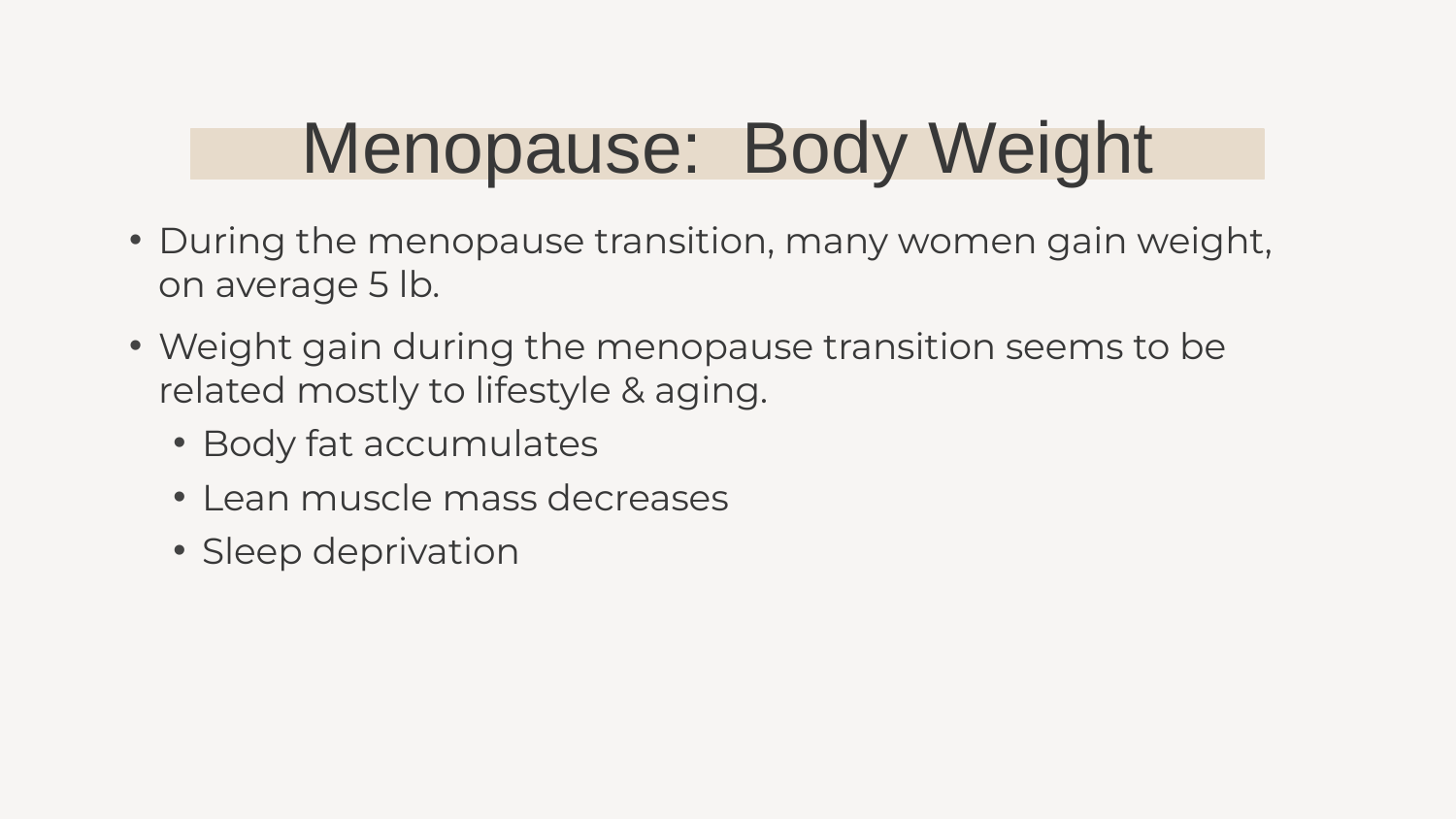

# Menopause:  Body Weight

During the menopause transition, many women gain weight, on average 5 lb.
Weight gain during the menopause transition seems to be related mostly to lifestyle & aging.
Body fat accumulates
Lean muscle mass decreases
Sleep deprivation